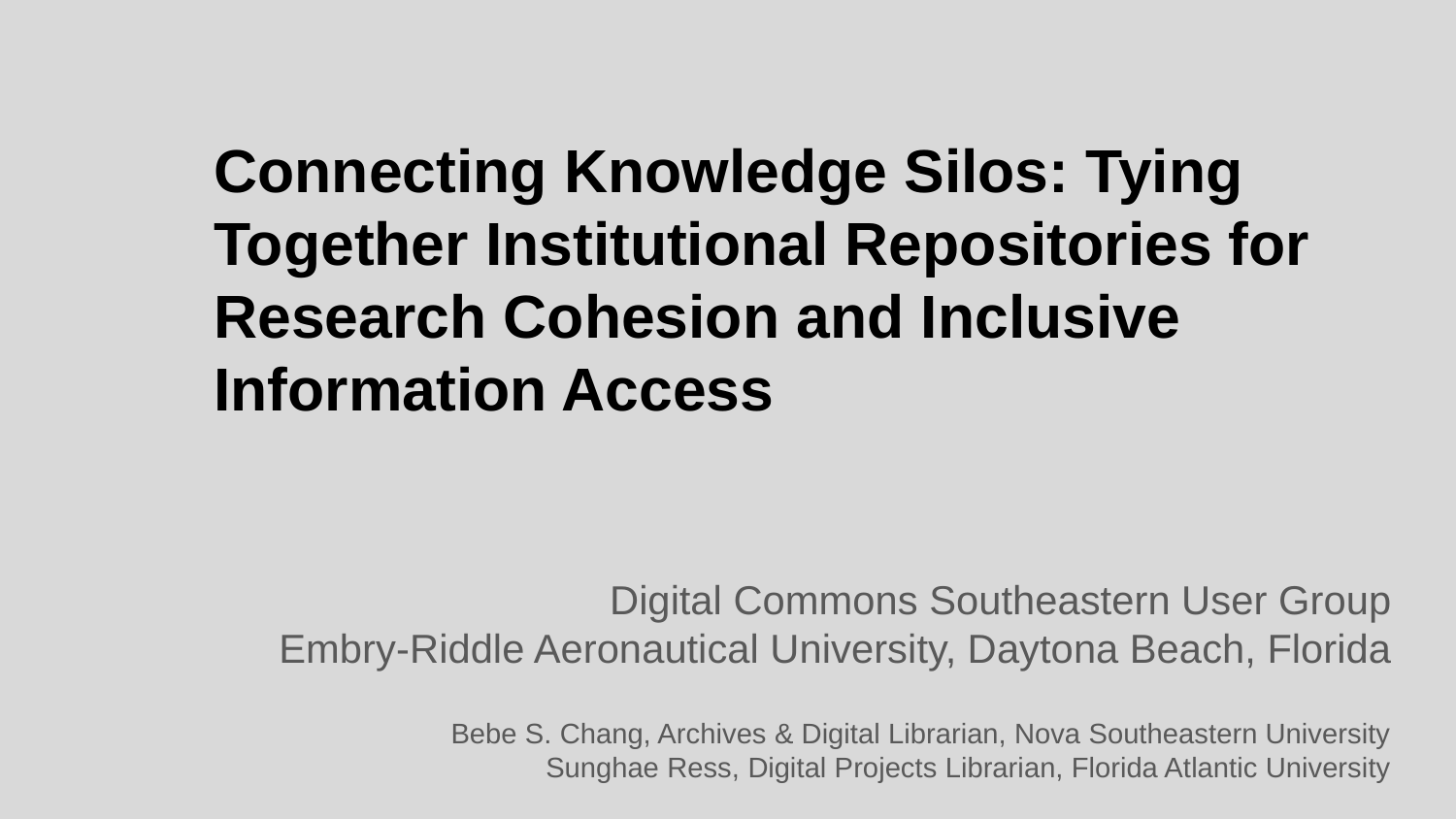

# Connecting Knowledge Silos: Tying Together Institutional Repositories for Research Cohesion and Inclusive Information Access
Digital Commons Southeastern User Group
Embry-Riddle Aeronautical University, Daytona Beach, Florida

Bebe S. Chang, Archives & Digital Librarian, Nova Southeastern University
Sunghae Ress, Digital Projects Librarian, Florida Atlantic University